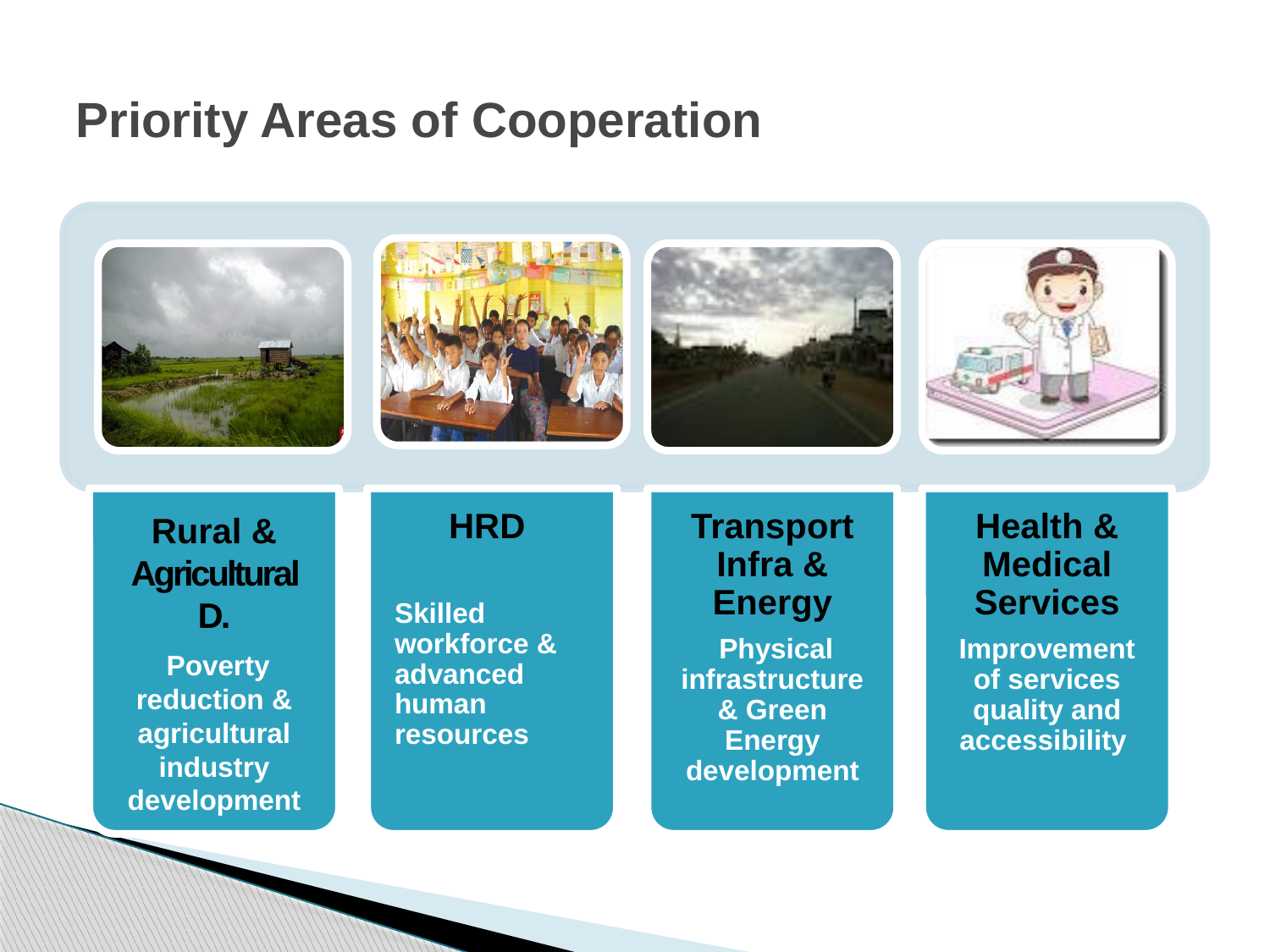

# Priority Areas of Cooperation
Rural &
Agricultural D.
 Poverty reduction & agricultural industry development

HRD

Skilled workforce & advanced human resources
Transport Infra & Energy
 Physical infrastructure & Green Energy development
Health & Medical Services
Improvement of services quality and accessibility